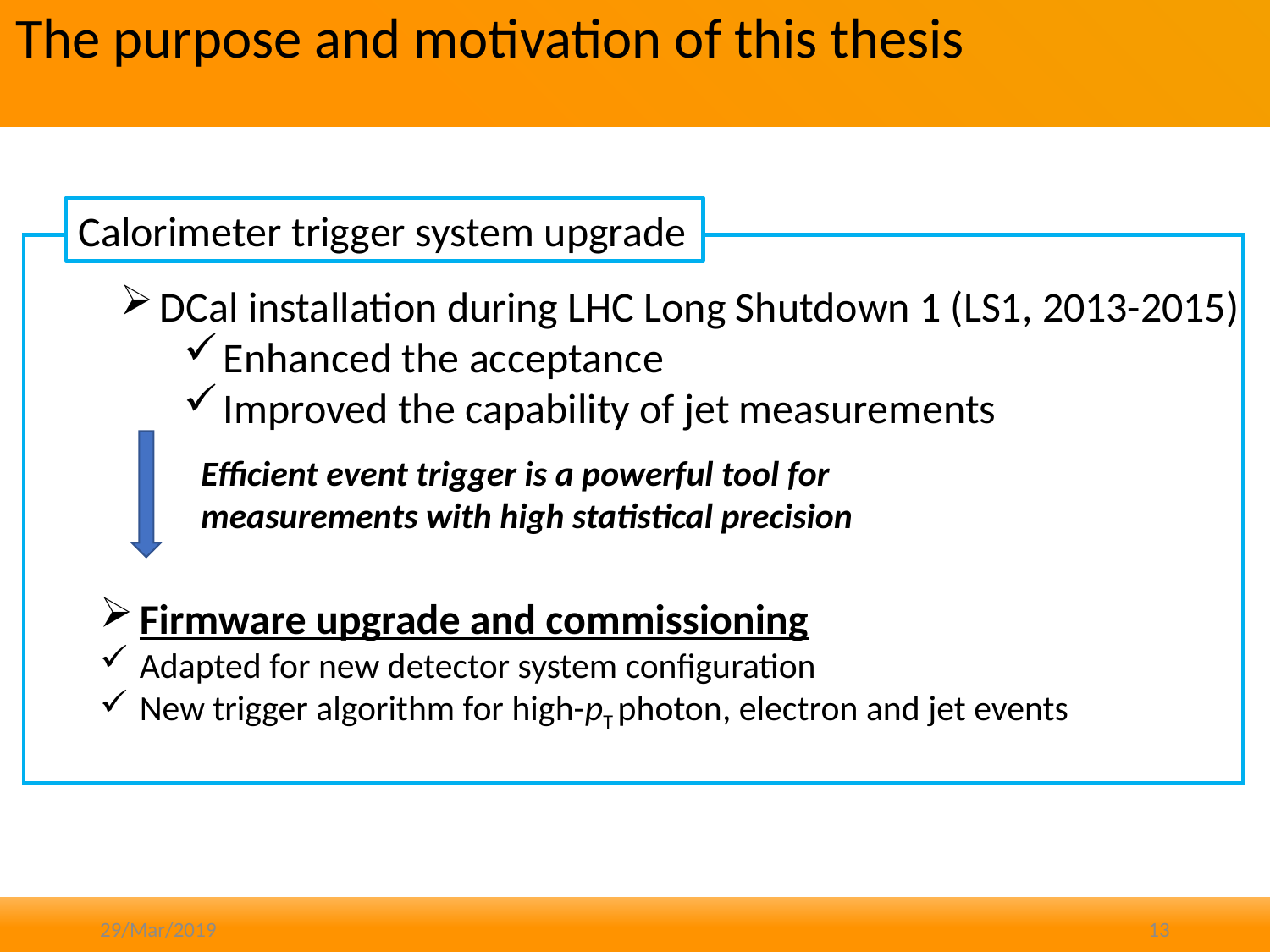

# The purpose and motivation of this thesis
Calorimeter trigger system upgrade

DCal installation during LHC Long Shutdown 1 (LS1, 2013-2015)
Enhanced the acceptance
Improved the capability of jet measurements

Efficient event trigger is a powerful tool for measurements with high statistical precision
Firmware upgrade and commissioning
Adapted for new detector system configuration
New trigger algorithm for high-pT photon, electron and jet events
29/Mar/2019
13